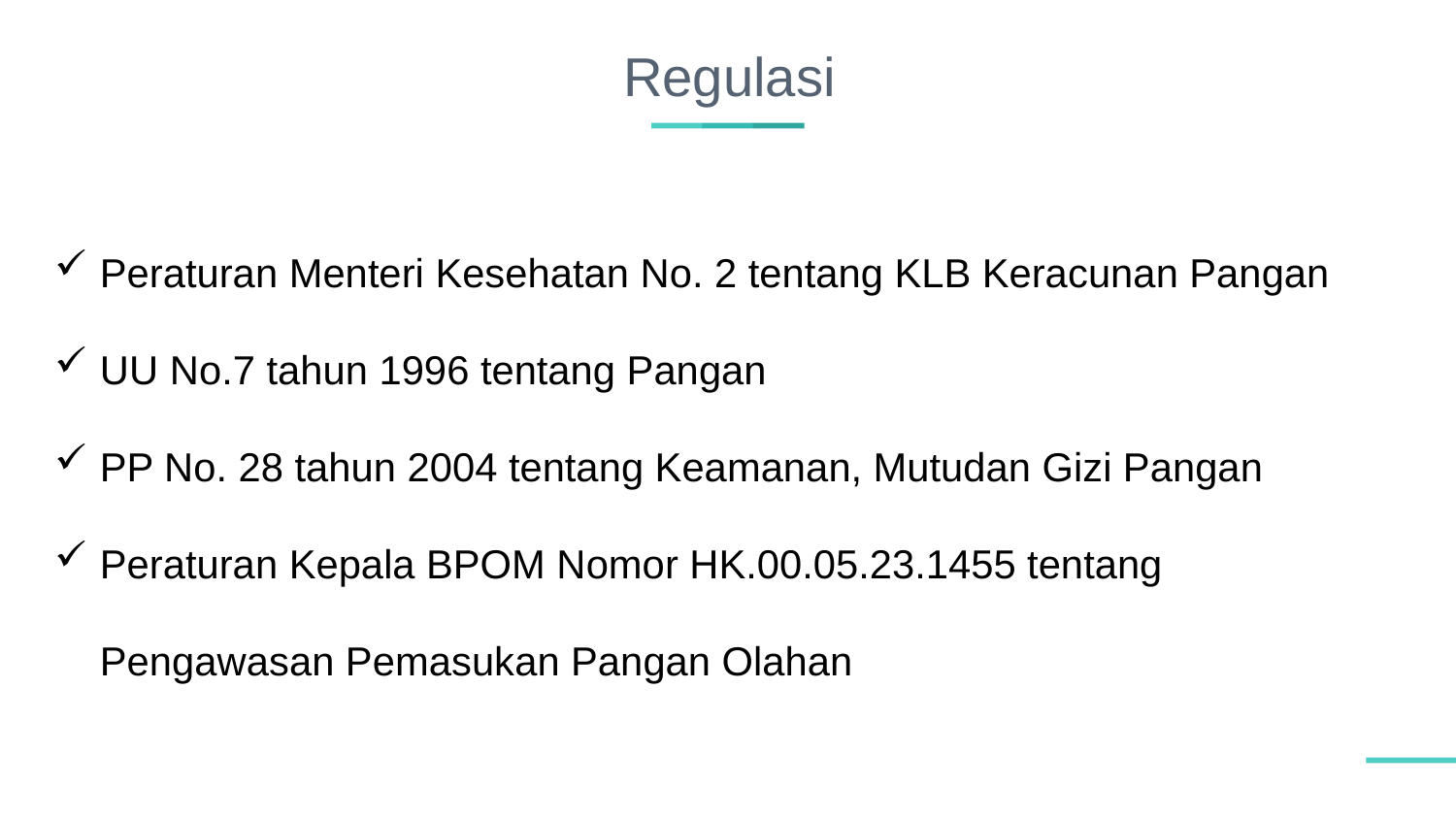

# Regulasi
Peraturan Menteri Kesehatan No. 2 tentang KLB Keracunan Pangan
UU No.7 tahun 1996 tentang Pangan
PP No. 28 tahun 2004 tentang Keamanan, Mutudan Gizi Pangan
Peraturan Kepala BPOM Nomor HK.00.05.23.1455 tentang Pengawasan Pemasukan Pangan Olahan